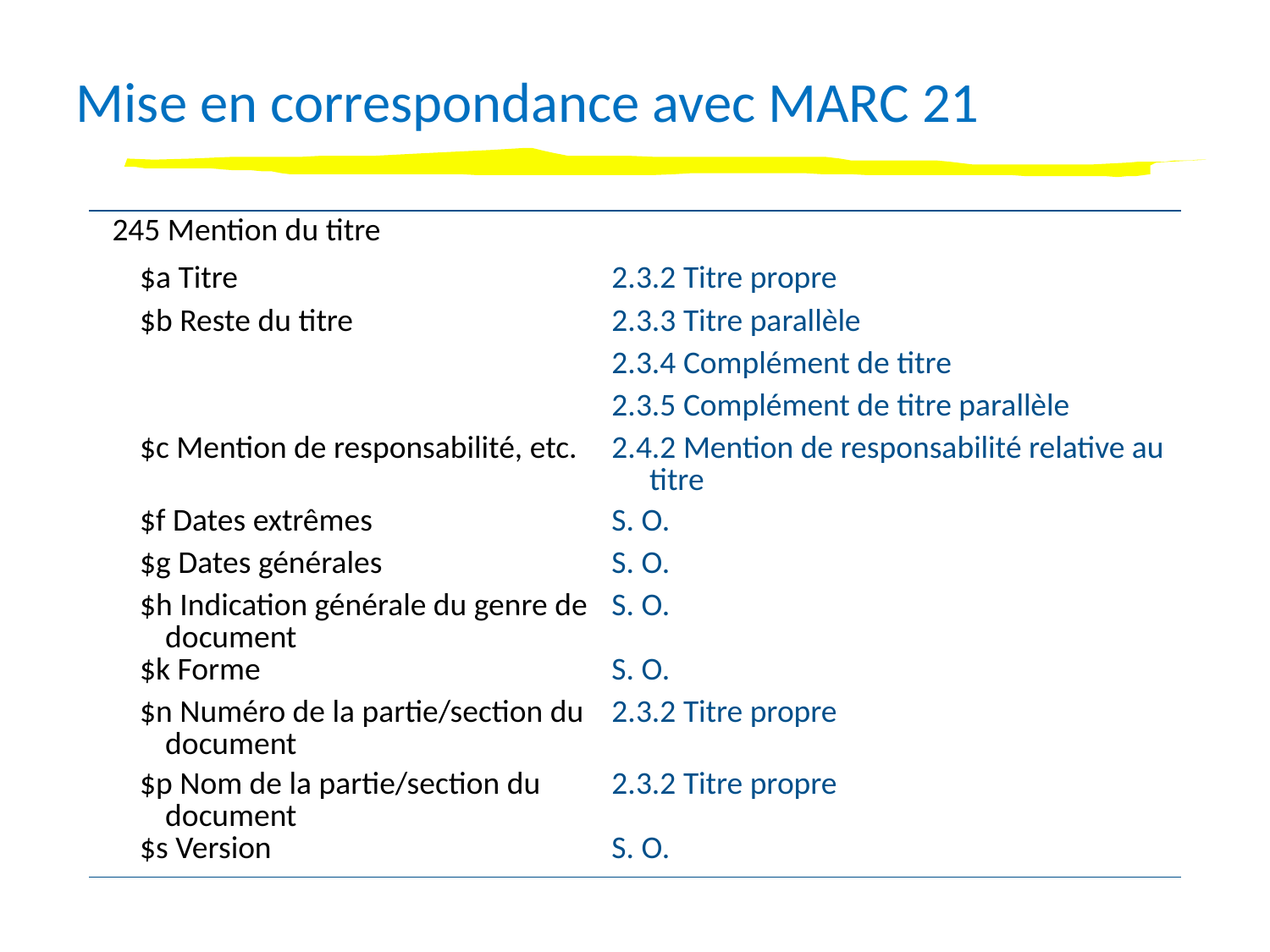

Mise en correspondance avec MARC 21

| 245 Mention du titre |  |
| --- | --- |
| $a Titre | 2.3.2 Titre propre |
| $b Reste du titre | 2.3.3 Titre parallèle |
|  | 2.3.4 Complément de titre |
|  | 2.3.5 Complément de titre parallèle |
| $c Mention de responsabilité, etc. | 2.4.2 Mention de responsabilité relative au titre |
| $f Dates extrêmes | S. O. |
| $g Dates générales | S. O. |
| $h Indication générale du genre de document | S. O. |
| $k Forme | S. O. |
| $n Numéro de la partie/section du document | 2.3.2 Titre propre |
| $p Nom de la partie/section du document | 2.3.2 Titre propre |
| $s Version | S. O. |